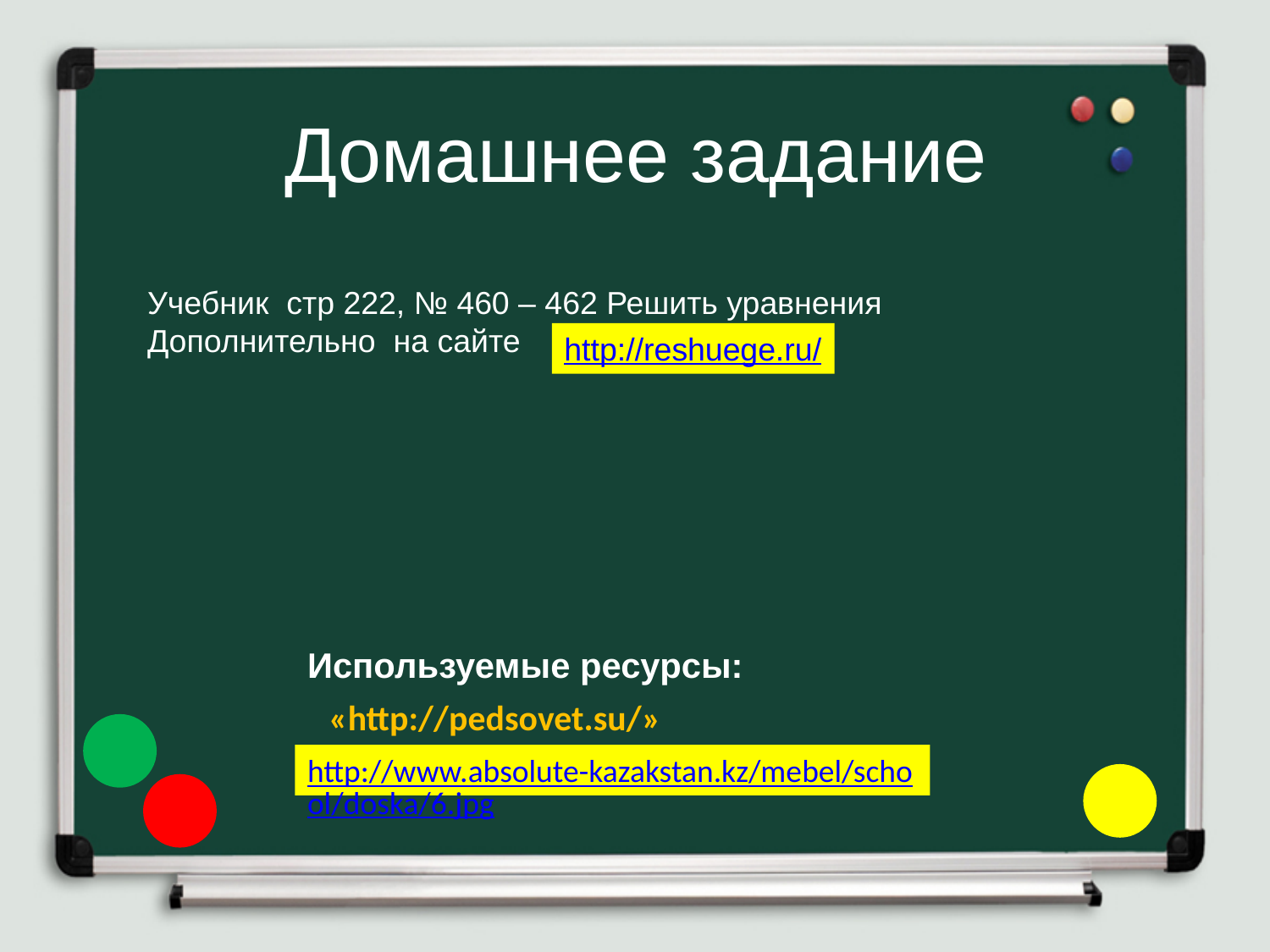

# Домашнее задание
Учебник  стр 222, № 460 – 462 Решить уравнения
Дополнительно  на сайте
http://reshuege.ru/
Используемые ресурсы:
«http://pedsovet.su/»
http://www.absolute-kazakstan.kz/mebel/school/doska/6.jpg